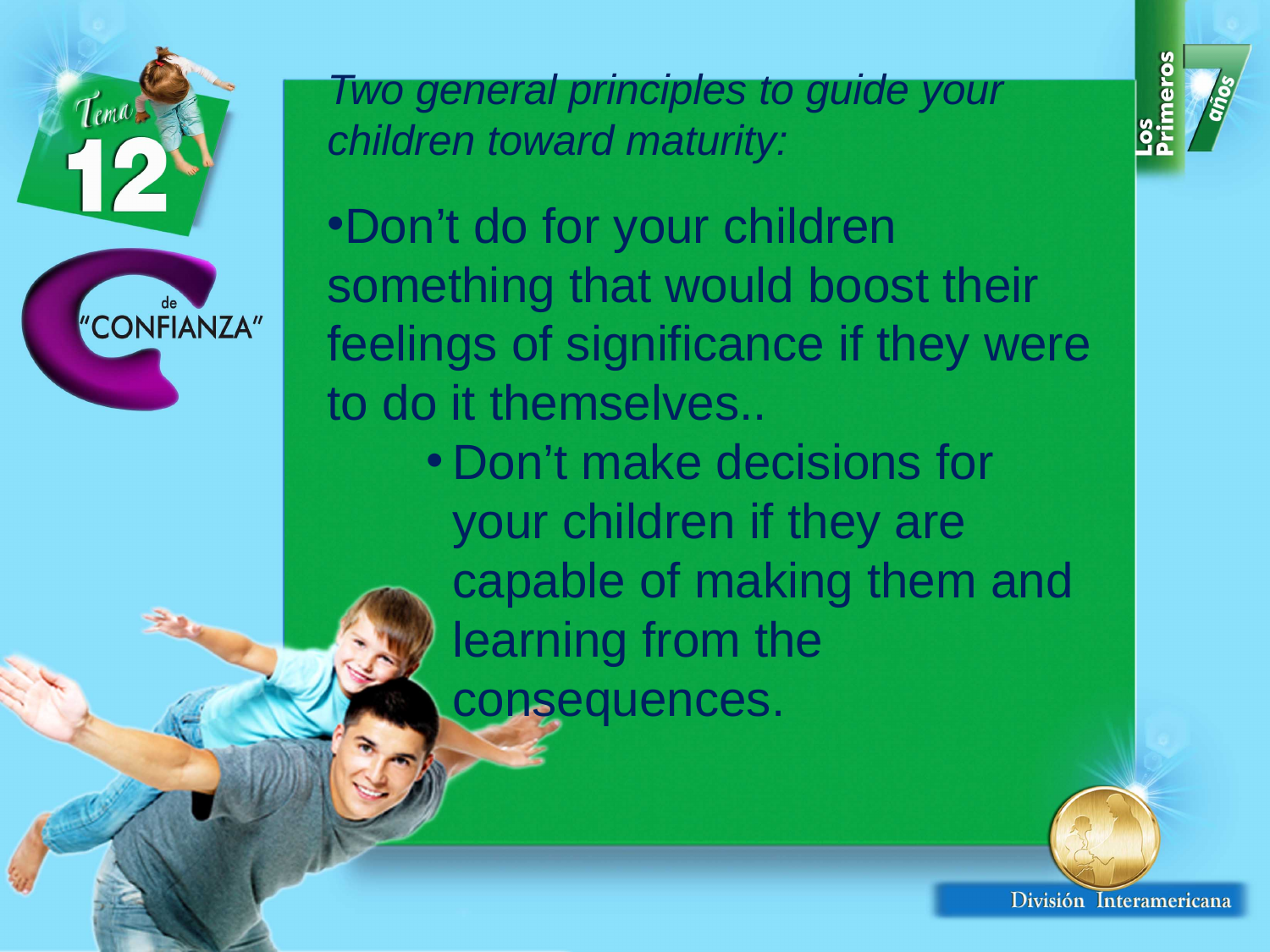

Two general principles to guide your children toward maturity:

Don’t do for your children something that would boost their feelings of significance if they were to do it themselves..
Don’t make decisions for your children if they are capable of making them and learning from the consequences.